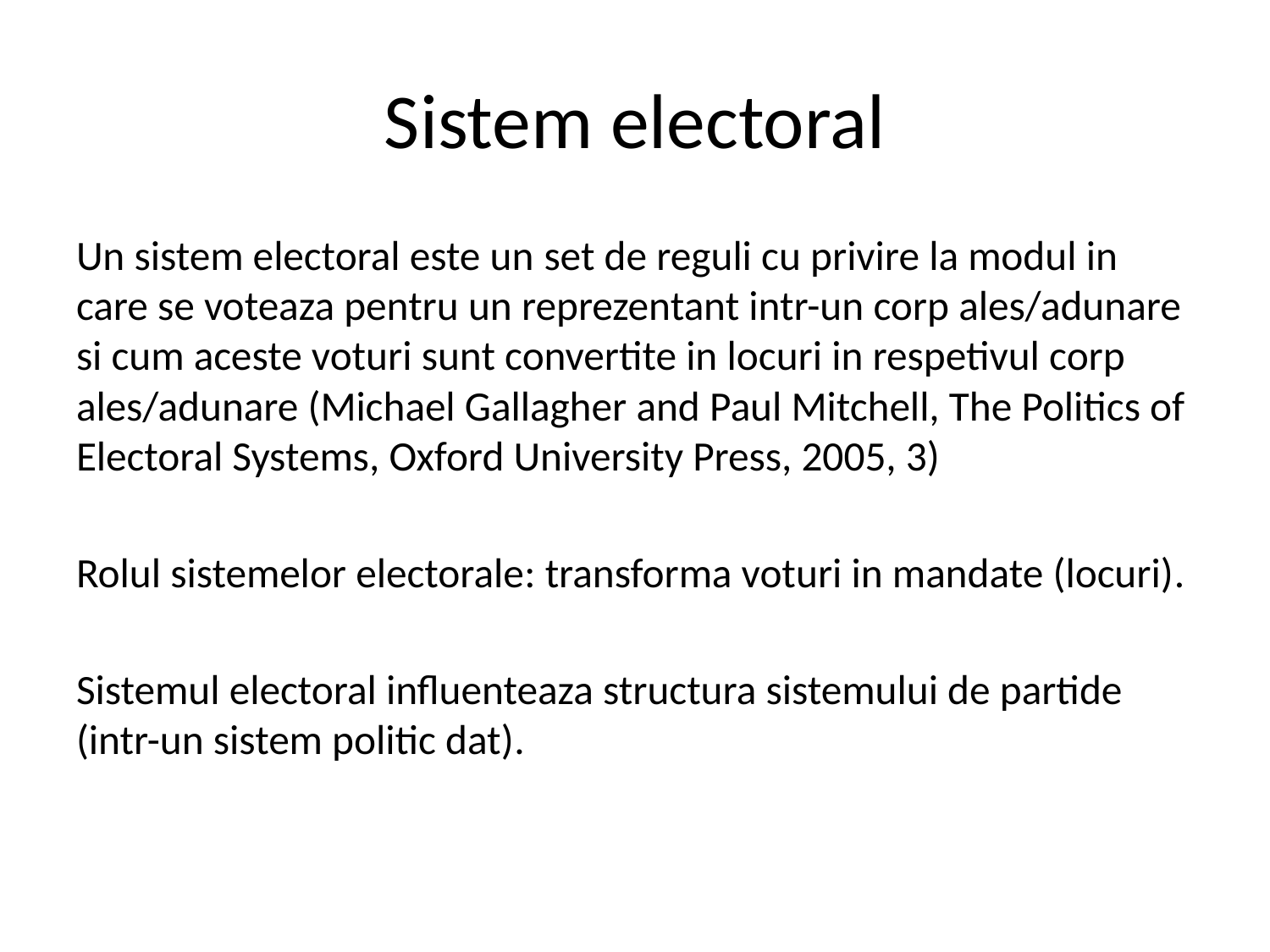

# Sistem electoral
Un sistem electoral este un set de reguli cu privire la modul in care se voteaza pentru un reprezentant intr-un corp ales/adunare si cum aceste voturi sunt convertite in locuri in respetivul corp ales/adunare (Michael Gallagher and Paul Mitchell, The Politics of Electoral Systems, Oxford University Press, 2005, 3)

Rolul sistemelor electorale: transforma voturi in mandate (locuri).

Sistemul electoral influenteaza structura sistemului de partide (intr-un sistem politic dat).